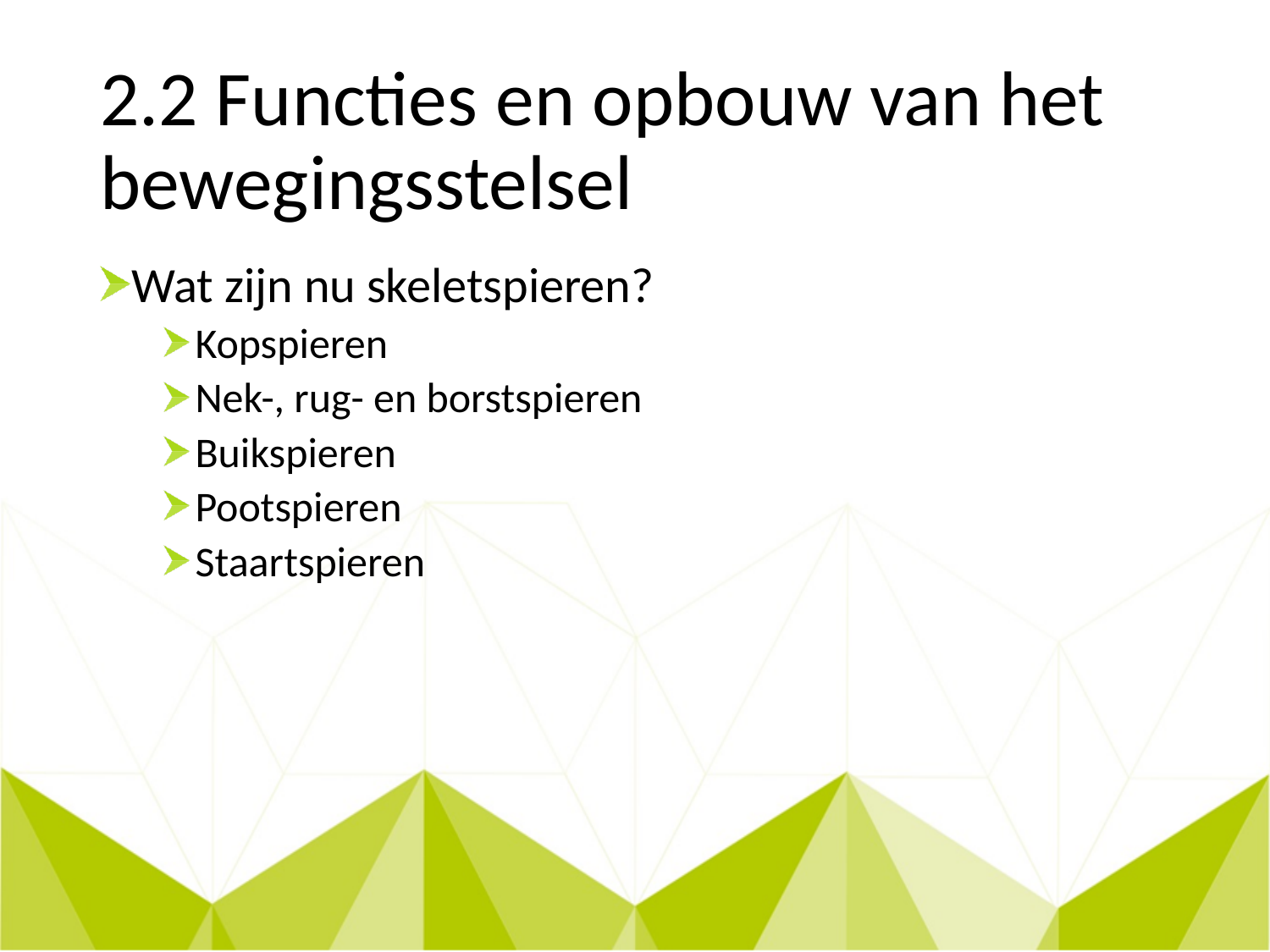

# 2.2 Functies en opbouw van het bewegingsstelsel
Wat zijn nu skeletspieren?
Kopspieren
Nek-, rug- en borstspieren
Buikspieren
Pootspieren
Staartspieren